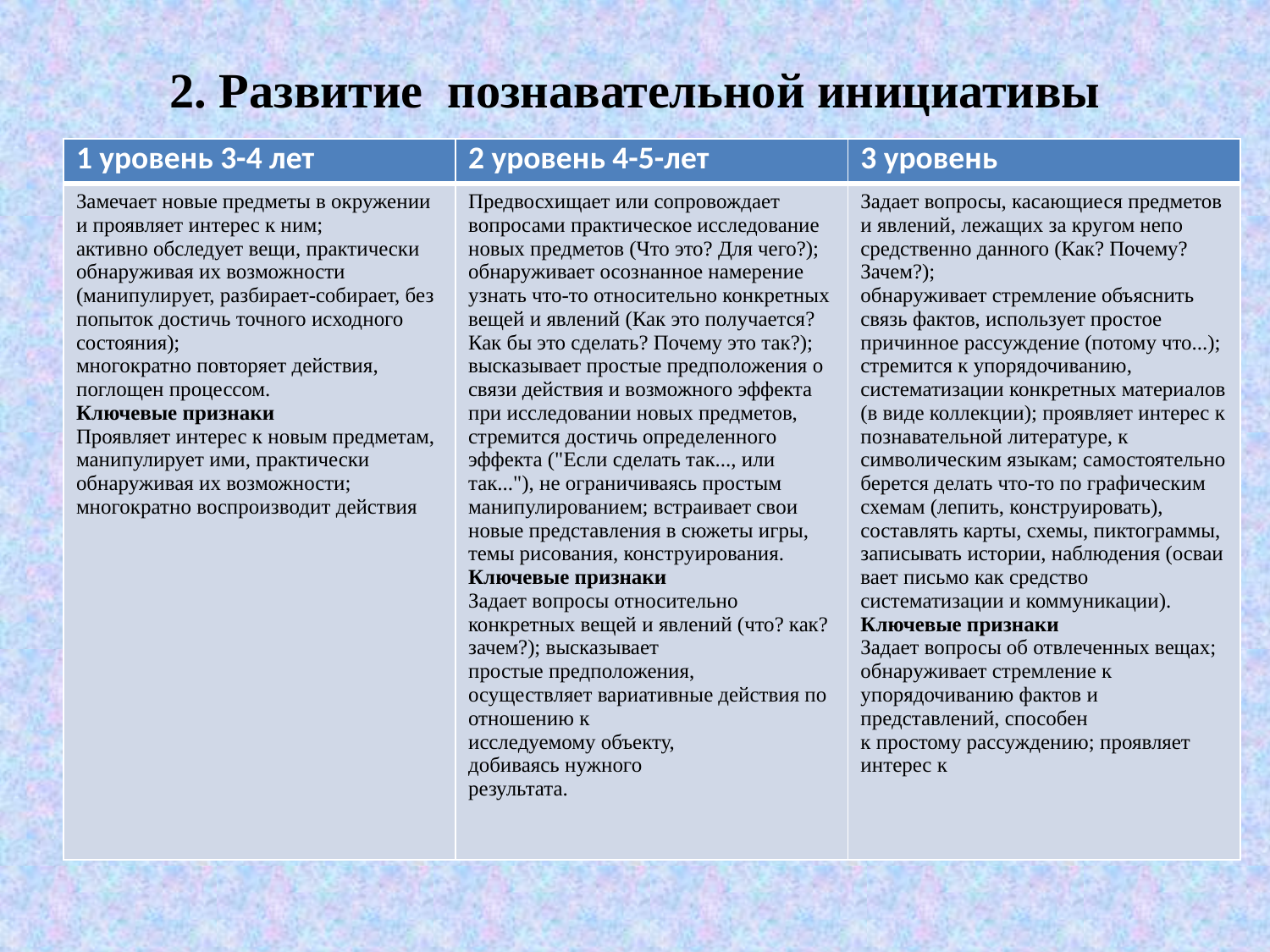

# 2. Развитие  познавательной инициативы .
| 1 уровень 3-4 лет | 2 уровень 4-5-лет | 3 уровень |
| --- | --- | --- |
| Замечает новые предметы в окружении и проявляет интерес к ним; активно обследует вещи, практически обнаруживая их возможности (манипулирует, разбирает-собирает, без попыток достичь точного исходного состояния); многократно повторяет действия, поглощен процессом. Ключевые признаки Проявляет интерес к новым предметам, манипулирует ими, практически обнаруживая их возможности; многократно воспроизводит действия | Предвосхищает или сопровождает вопросами практическое исследование новых предметов (Что это? Для чего?); обнаруживает осознанное намерение узнать что-то относительно конкретных вещей и явлений (Как это получается? Как бы это сделать? Почему это так?); высказывает простые предположения о связи действия и возможного эффекта при исследовании новых предметов, стремится достичь определенного эффекта ("Если сделать так..., или так..."), не ограничиваясь простым манипулированием; встраивает свои новые представления в сюжеты игры, темы рисования, конструирования. Ключевые признаки Задает вопросы относительно конкретных вещей и явлений (что? как? зачем?); высказывает простые предположения, осуществляет вариативные действия по отношению к исследуемому объекту, добиваясь нужного результата. | Задает вопросы, касающиеся предметов и явлений, лежащих за кругом непо­средственно данного (Как? Почему? Зачем?); обнаруживает стремление объяснить связь фактов, использует простое причинное рассуждение (потому что...); стремится к упорядочиванию, систематизации конкретных материа­лов (в виде коллек­ции); проявляет интерес к познава­тельной литературе, к символическим языкам; самостоятельно берется делать что-то по графическим схемам (лепить, конструировать), составлять карты, схемы, пиктограммы, записывать истории, наблюдения (осваи­вает письмо как средство систематизации и коммуникации). Ключевые признаки Задает вопросы об отвлеченных вещах; обнаруживает стремление к упорядочиванию фактов и представлений, способен к простому рассуждению; проявляет интерес к |